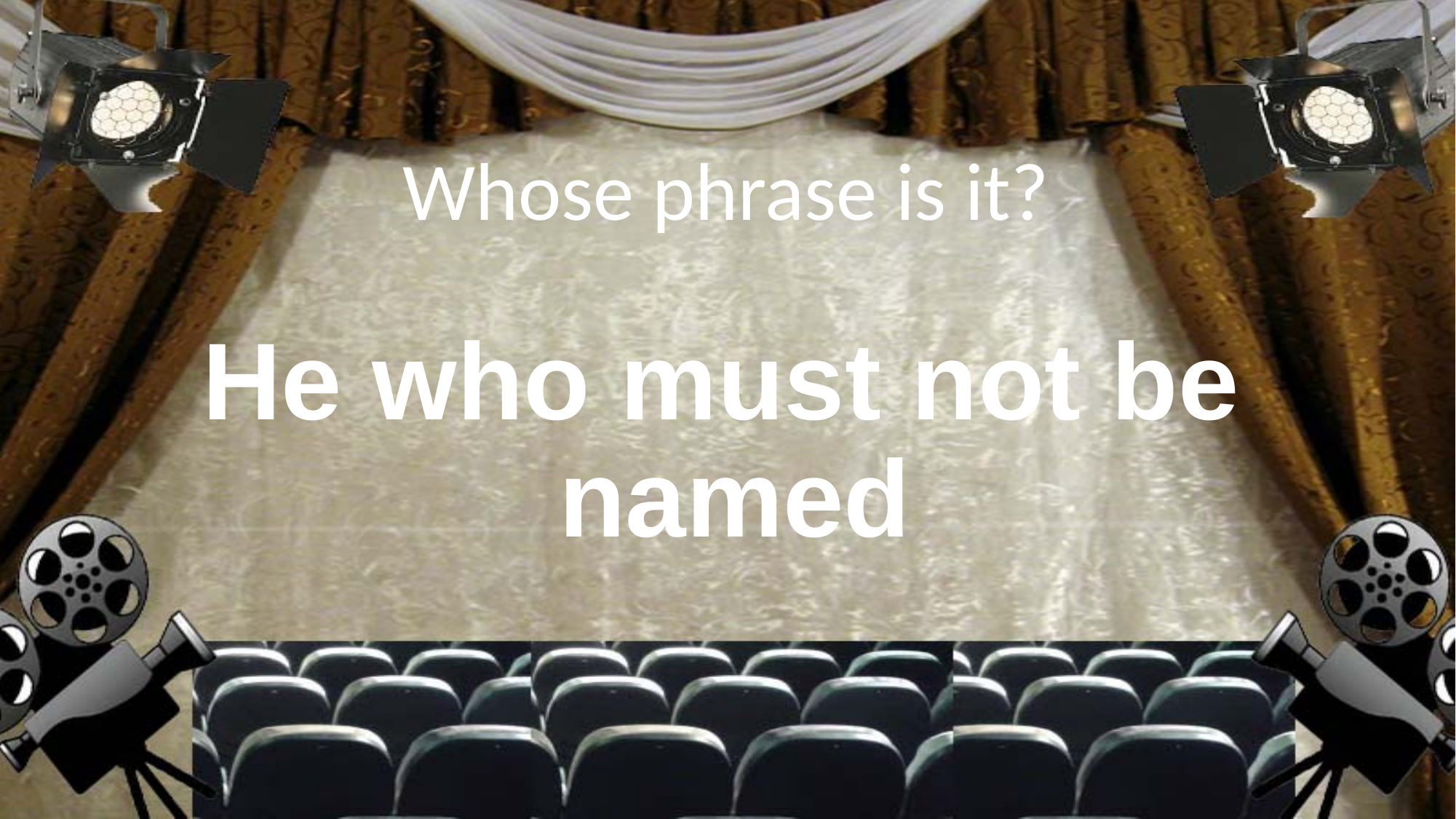

# Whose phrase is it?
He who must not be named